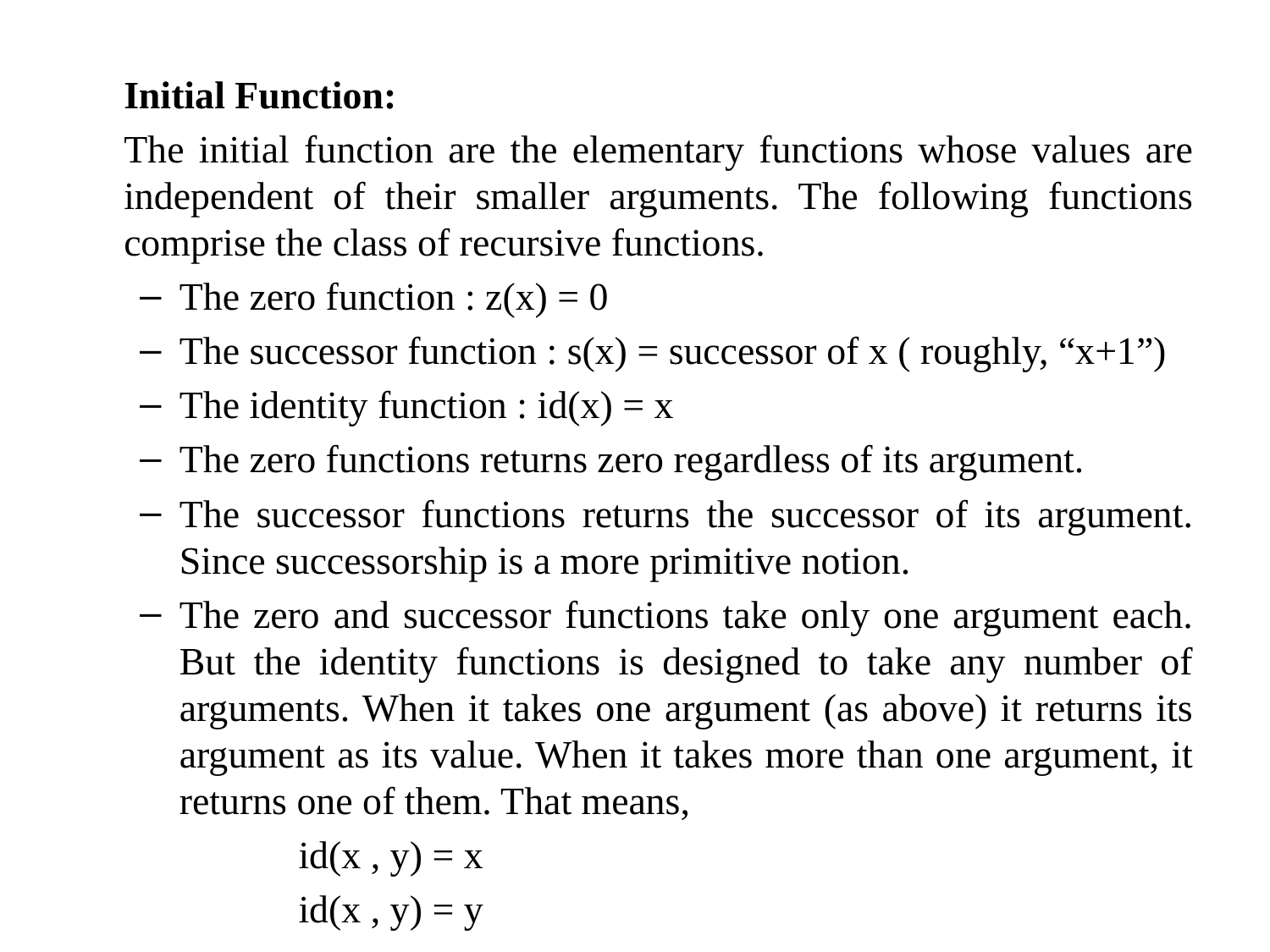

Initial Function:
	The initial function are the elementary functions whose values are independent of their smaller arguments. The following functions comprise the class of recursive functions.
The zero function : z(x) = 0
The successor function : s(x) = successor of x ( roughly, “x+1”)
The identity function : id(x) = x
The zero functions returns zero regardless of its argument.
The successor functions returns the successor of its argument. Since successorship is a more primitive notion.
The zero and successor functions take only one argument each. But the identity functions is designed to take any number of arguments. When it takes one argument (as above) it returns its argument as its value. When it takes more than one argument, it returns one of them. That means,
	id(x , y) = x
	id(x , y) = y